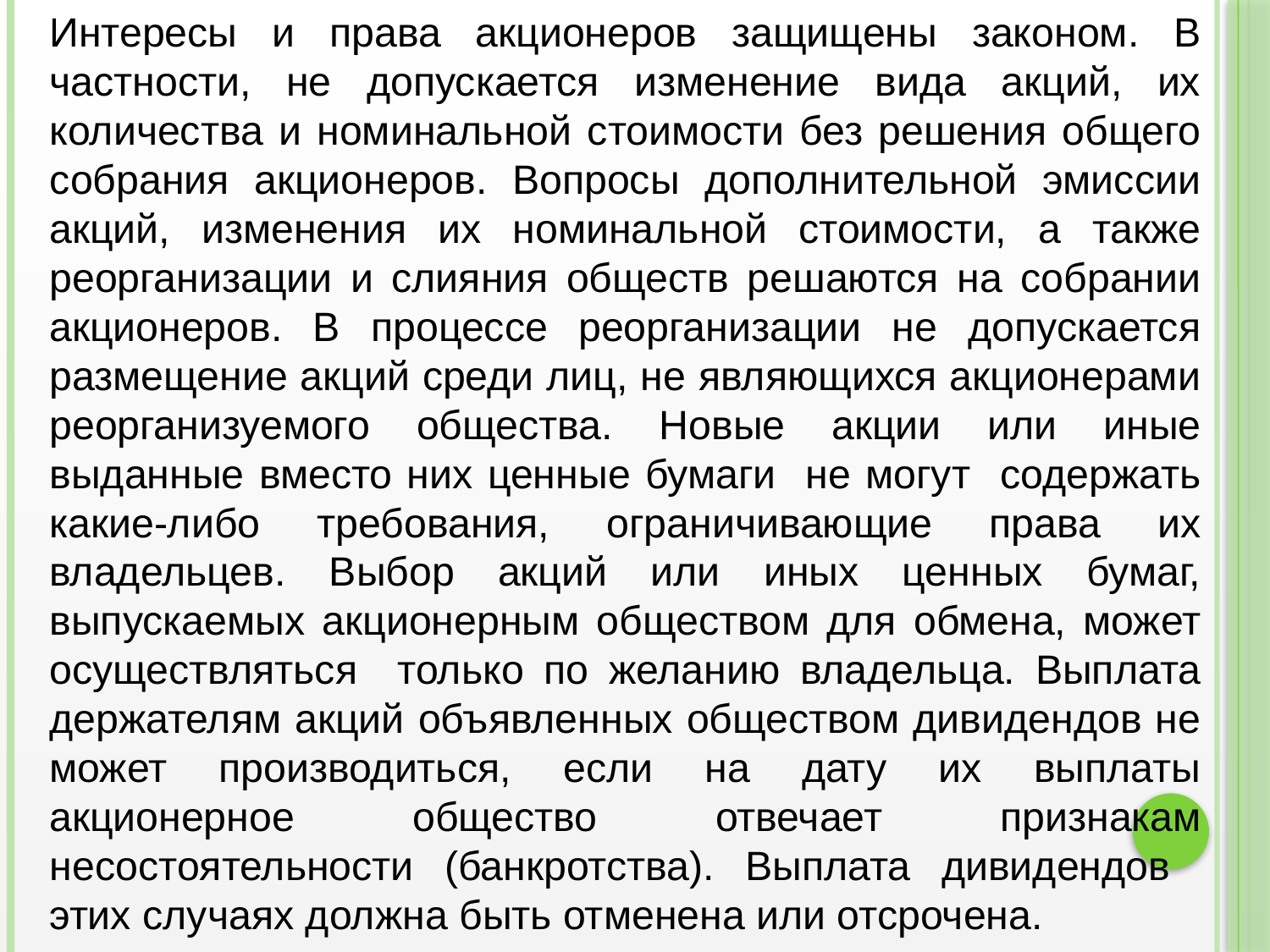

Интересы и права акционеров защищены законом. В частности, не допускается изменение вида акций, их количества и номинальной стоимости без решения общего собрания акционеров. Вопросы дополнительной эмиссии акций, изменения их номинальной стоимости, а также реорганизации и слияния обществ решаются на собрании акционеров. В процессе реорганизации не допускается размещение акций среди лиц, не являющихся акционерами реорганизуемого общества. Новые акции или иные выданные вместо них ценные бумаги  не могут  содержать какие-либо требования, ограничивающие права их владельцев. Выбор акций или иных ценных бумаг, выпускаемых акционерным обществом для обмена, может осуществляться  только по желанию владельца. Выплата держателям акций объявленных обществом дивидендов не может производиться, если на дату их выплаты акционерное общество отвечает признакам несостоятельности (банкротства). Выплата дивидендов  этих случаях должна быть отменена или отсрочена.